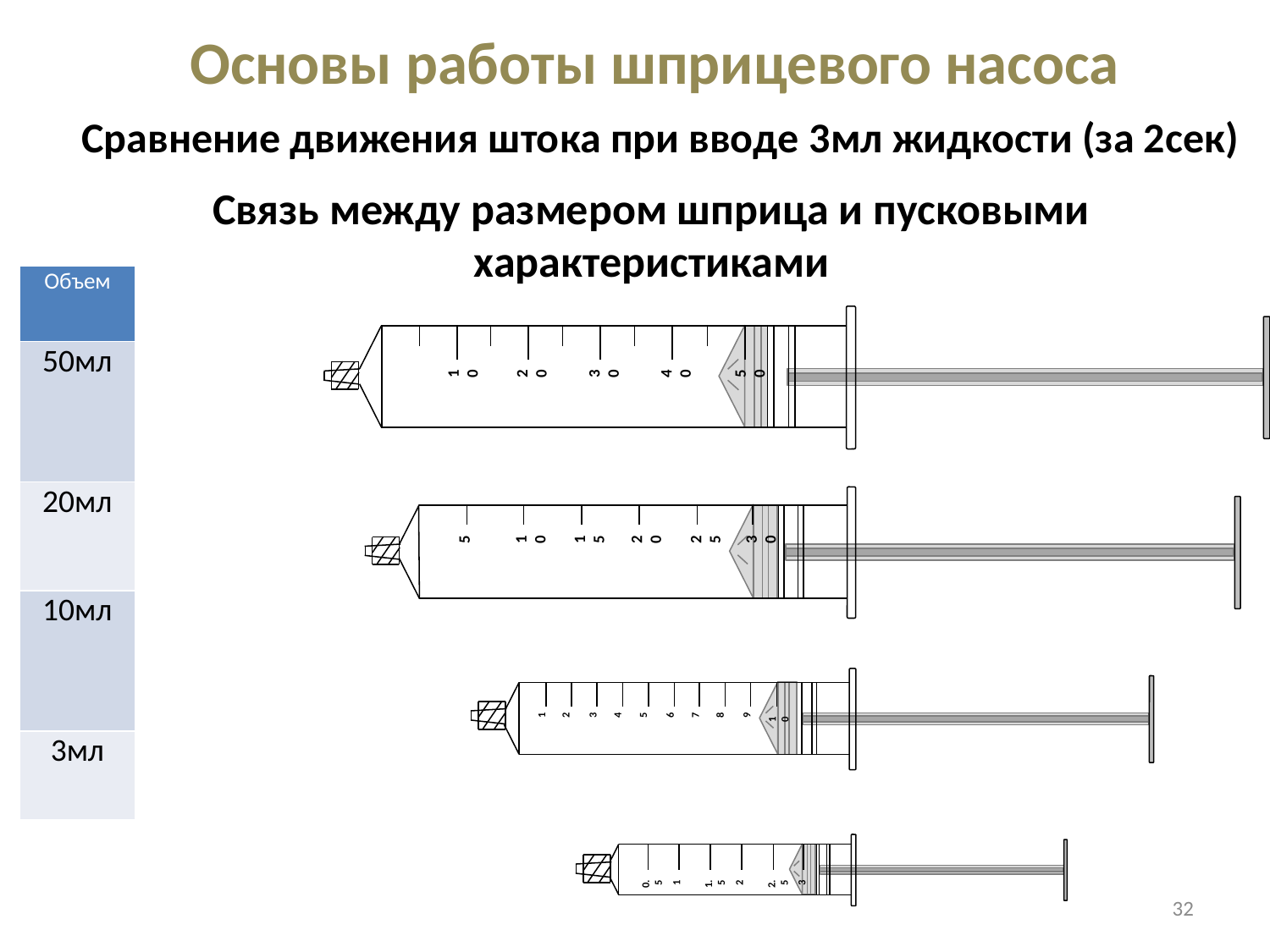

Основы работы шприцевого насоса
# Сравнение движения штока при вводе 3мл жидкости (за 2сек)
Связь между размером шприца и пусковыми характеристиками
| Объем |
| --- |
| 50мл |
| 20мл |
| 10мл |
| 3мл |

10
20
30
40
50

5
10
15
20
25
30

6
7
8
9
10
2
3
4
5
1

0.5
1
1.5
2
2.5
3
32